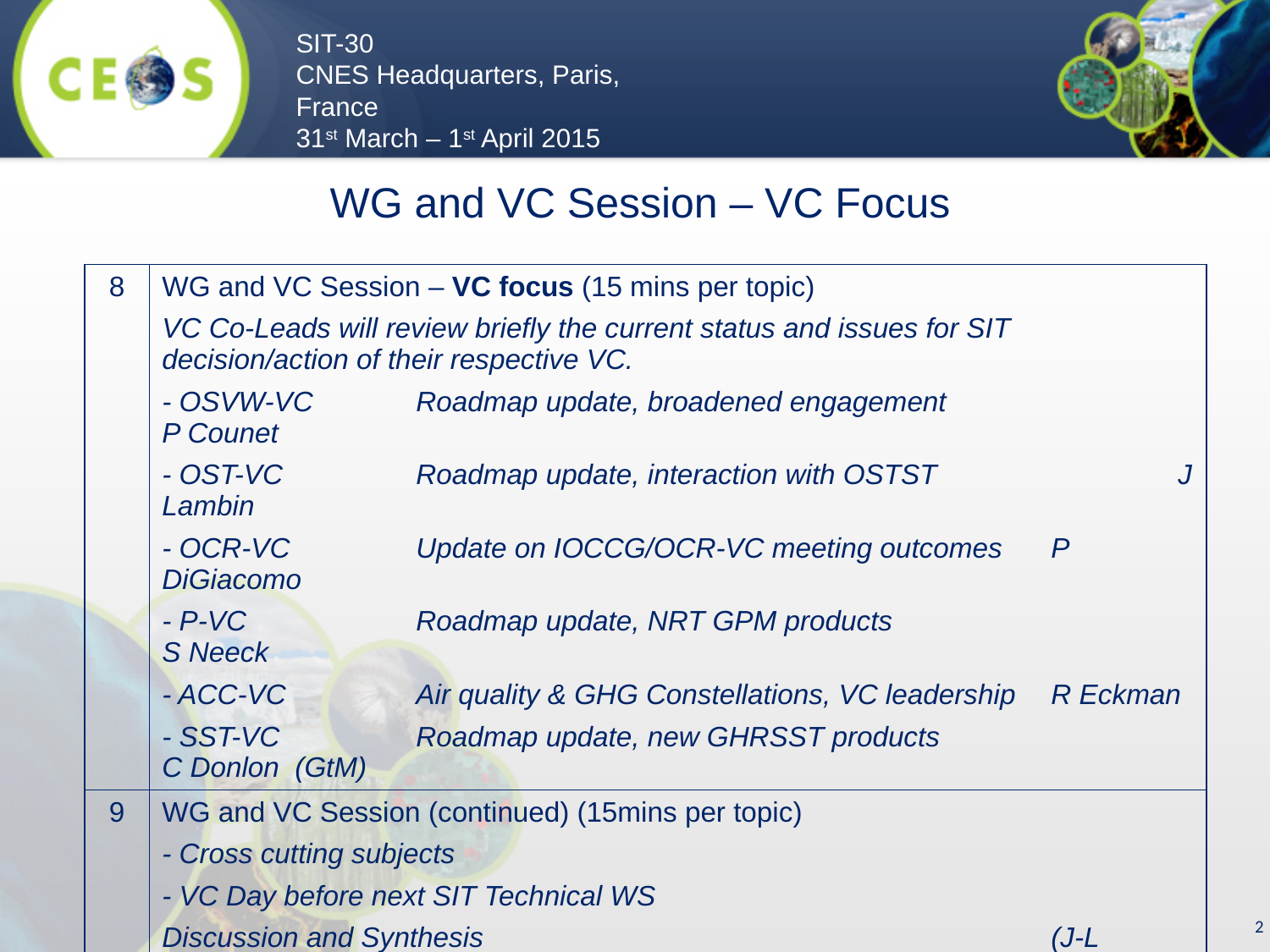

# WG and VC Session – VC Focus
| 8 | WG and VC Session – VC focus (15 mins per topic) VC Co-Leads will review briefly the current status and issues for SIT decision/action of their respective VC. - OSVW-VC Roadmap update, broadened engagement P Counet - OST-VC Roadmap update, interaction with OSTST J Lambin - OCR-VC Update on IOCCG/OCR-VC meeting outcomes P DiGiacomo - P-VC Roadmap update, NRT GPM products S Neeck - ACC-VC Air quality & GHG Constellations, VC leadership R Eckman - SST-VC Roadmap update, new GHRSST products C Donlon (GtM) |
| --- | --- |
| 9 | WG and VC Session (continued) (15mins per topic) - Cross cutting subjects - VC Day before next SIT Technical WS Discussion and Synthesis (J-L Fellous, moderator) |
| 10 | - LSI-VC (15mins) T Cecere |
2